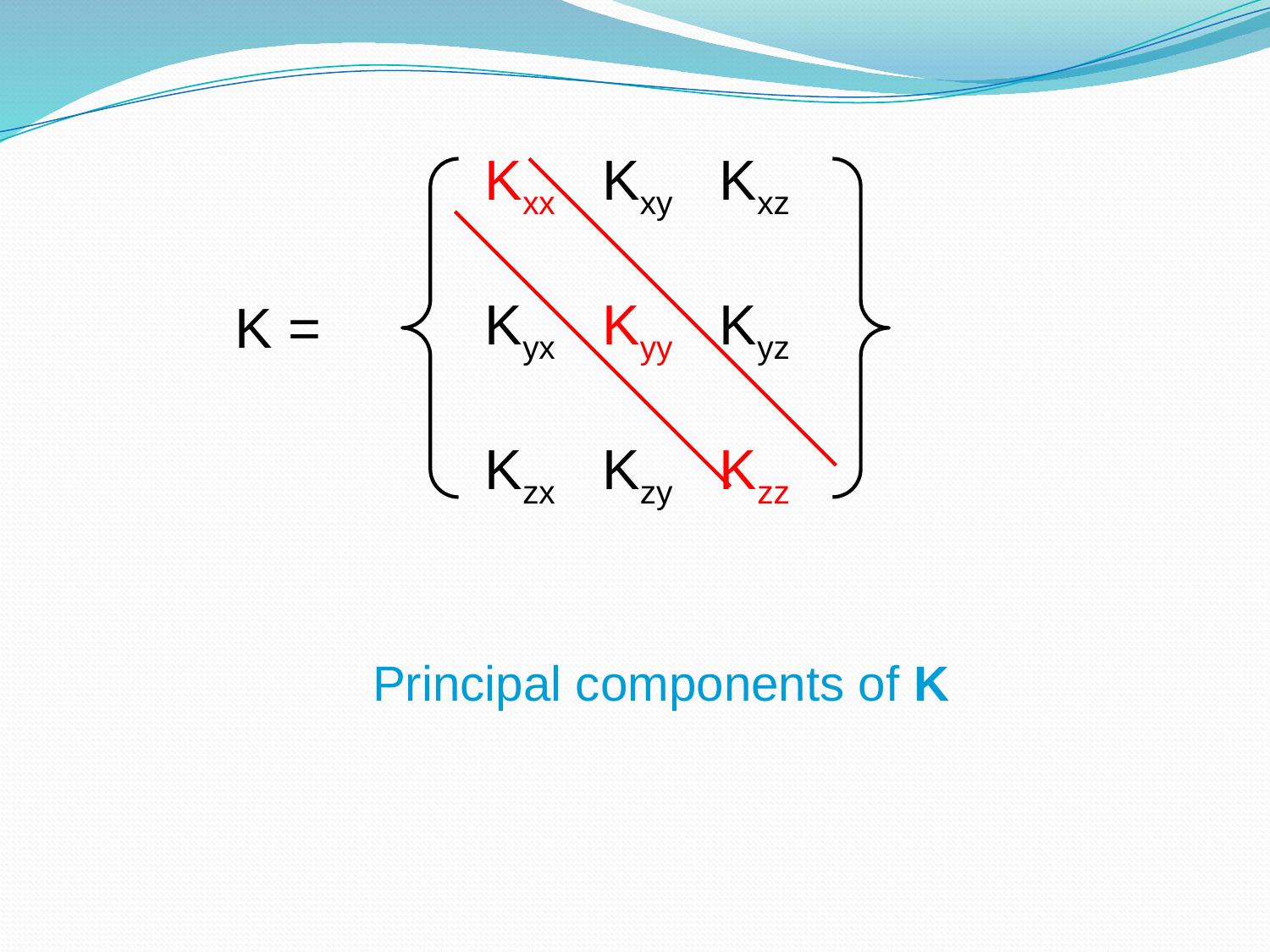

Kxx   Kxy   Kxz

Kyx   Kyy   Kyz

Kzx   Kzy   Kzz

Principal components of K

K =